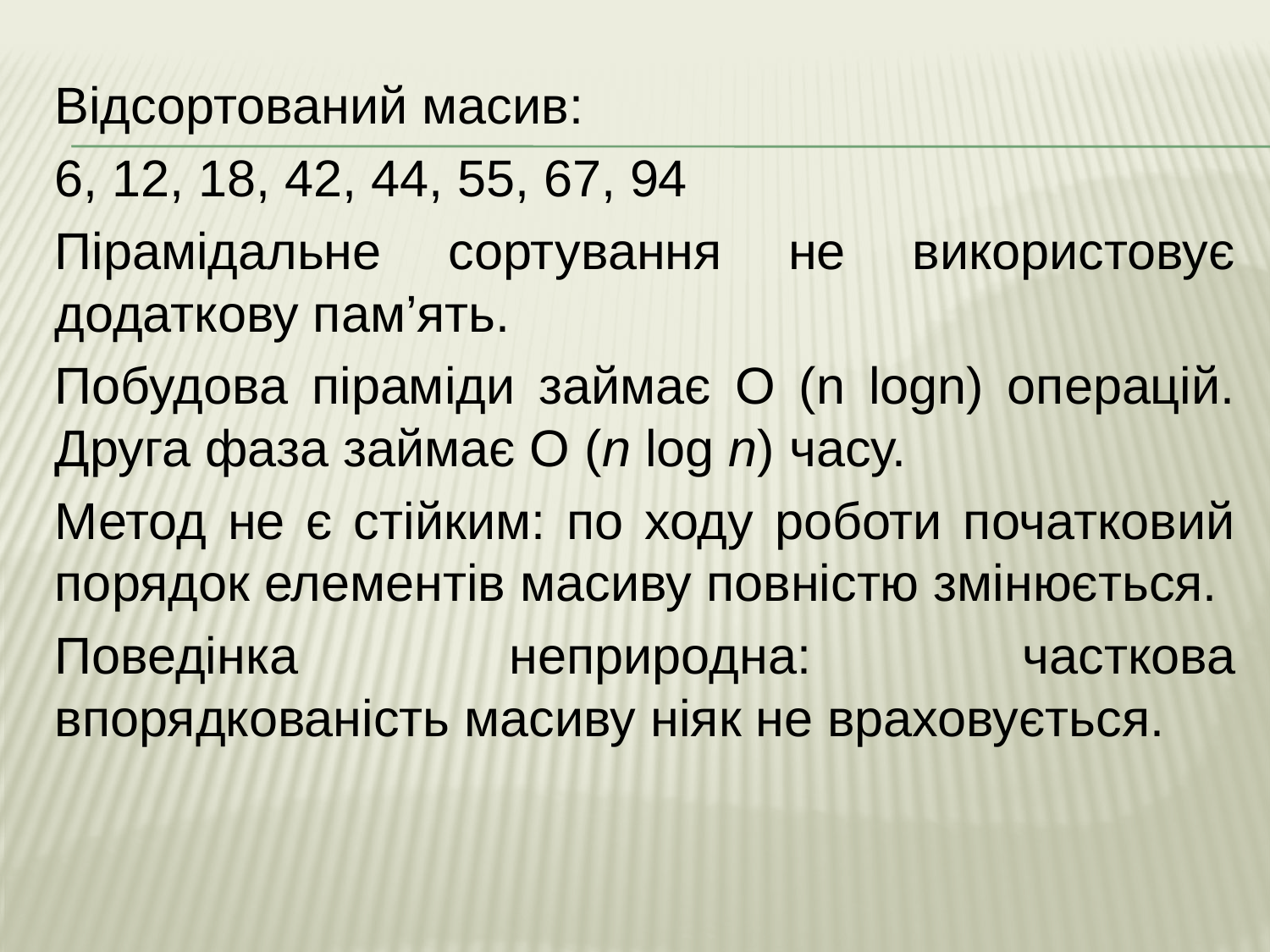

Відсортований масив:
6, 12, 18, 42, 44, 55, 67, 94
Пірамідальне сортування не використовує додаткову пам’ять.
Побудова піраміди займає О (n logn) операцій. Друга фаза займає О (n log n) часу.
Метод не є стійким: по ходу роботи початковий порядок елементів масиву повністю змінюється.
Поведінка неприродна: часткова впорядкованість масиву ніяк не враховується.